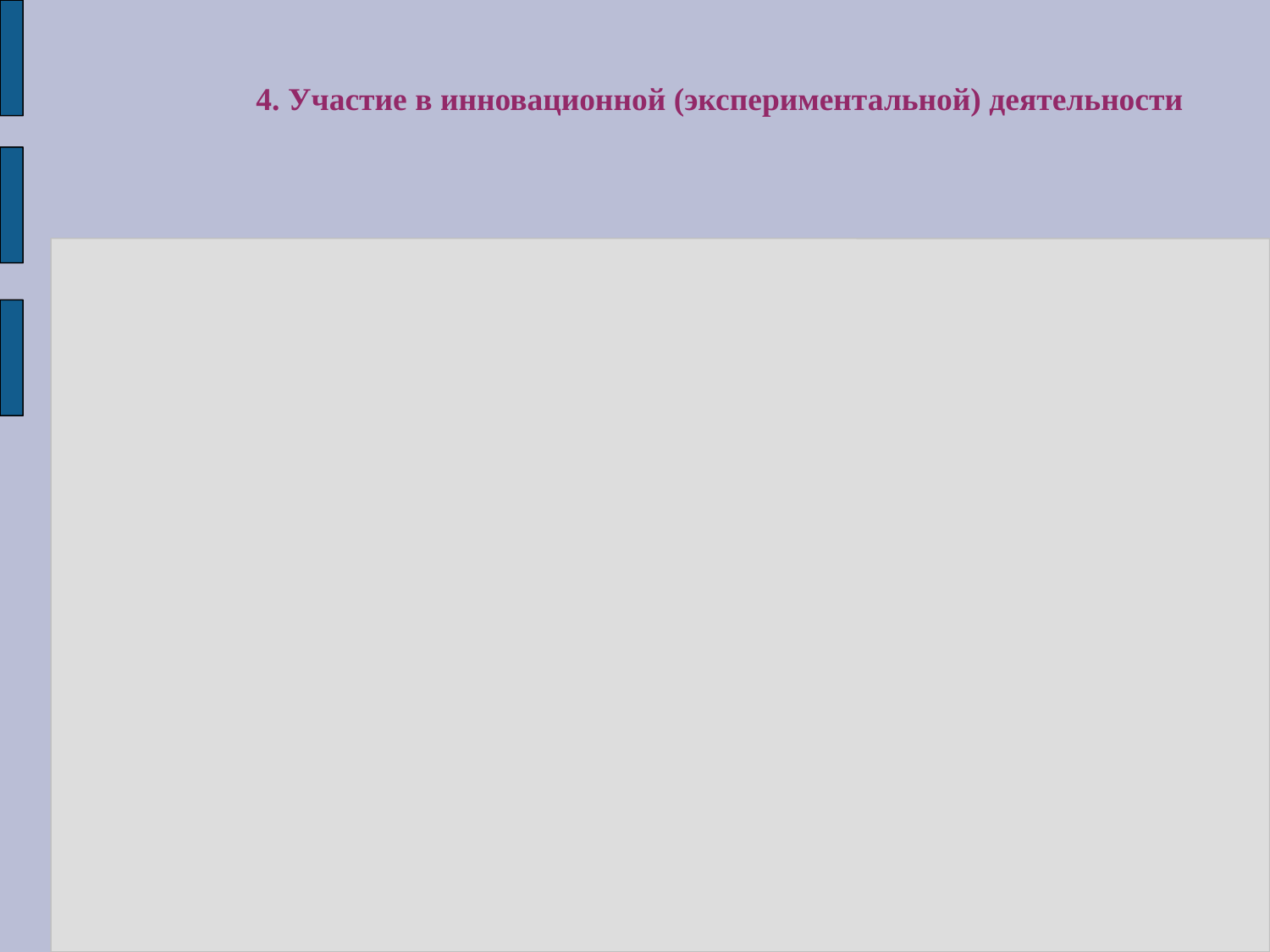

# 4. Участие в инновационной (экспериментальной) деятельности